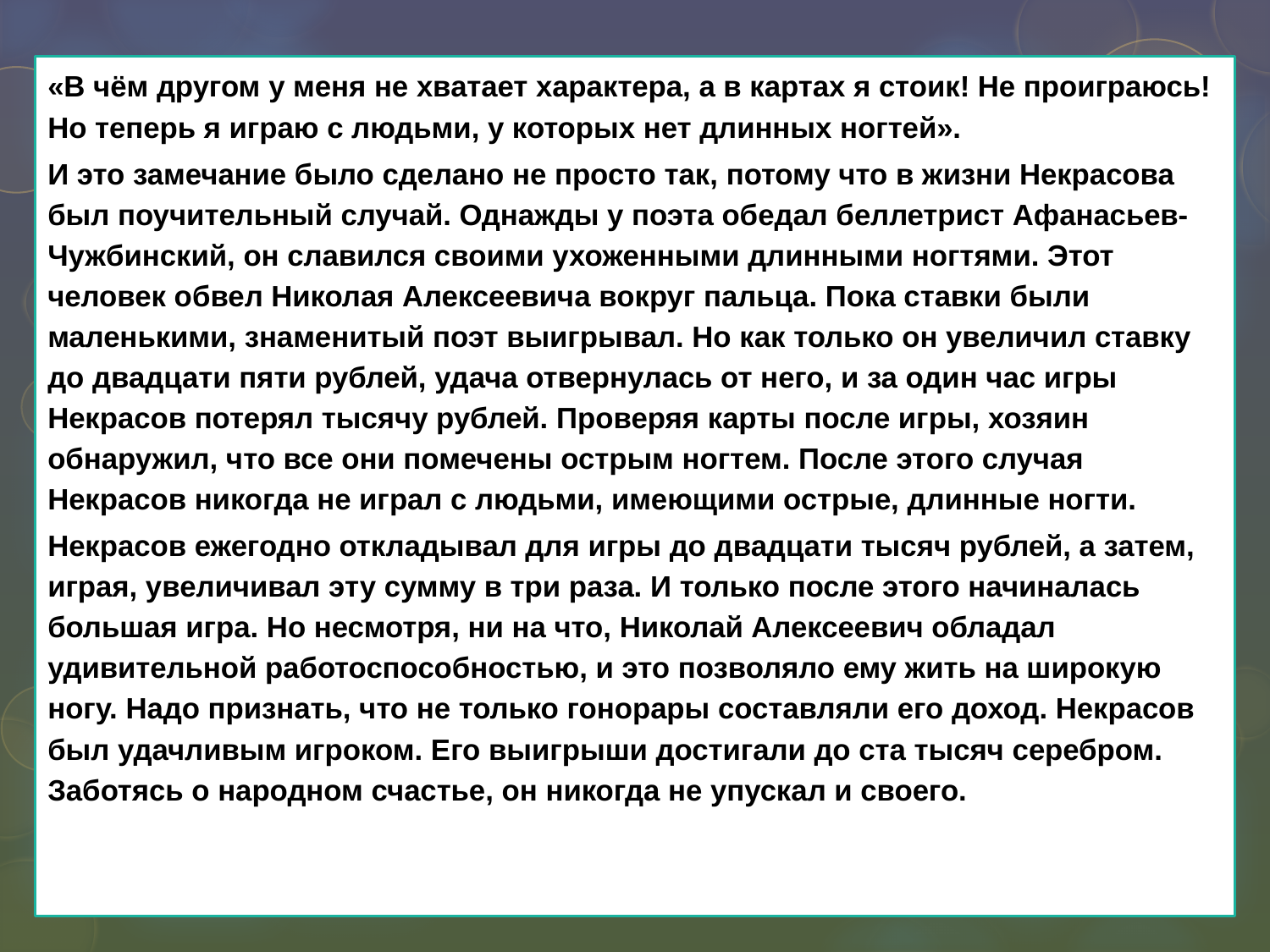

«В чём другом у меня не хватает характера, а в картах я стоик! Не проиграюсь! Но теперь я играю с людьми, у которых нет длинных ногтей».
И это замечание было сделано не просто так, потому что в жизни Некрасова был поучительный случай. Однажды у поэта обедал беллетрист Афанасьев-Чужбинский, он славился своими ухоженными длинными ногтями. Этот человек обвел Николая Алексеевича вокруг пальца. Пока ставки были маленькими, знаменитый поэт выигрывал. Но как только он увеличил ставку до двадцати пяти рублей, удача отвернулась от него, и за один час игры Некрасов потерял тысячу рублей. Проверяя карты после игры, хозяин обнаружил, что все они помечены острым ногтем. После этого случая Некрасов никогда не играл с людьми, имеющими острые, длинные ногти.
Некрасов ежегодно откладывал для игры до двадцати тысяч рублей, а затем, играя, увеличивал эту сумму в три раза. И только после этого начиналась большая игра. Но несмотря, ни на что, Николай Алексеевич обладал удивительной работоспособностью, и это позволяло ему жить на широкую ногу. Надо признать, что не только гонорары составляли его доход. Некрасов был удачливым игроком. Его выигрыши достигали до ста тысяч серебром. Заботясь о народном счастье, он никогда не упускал и своего.